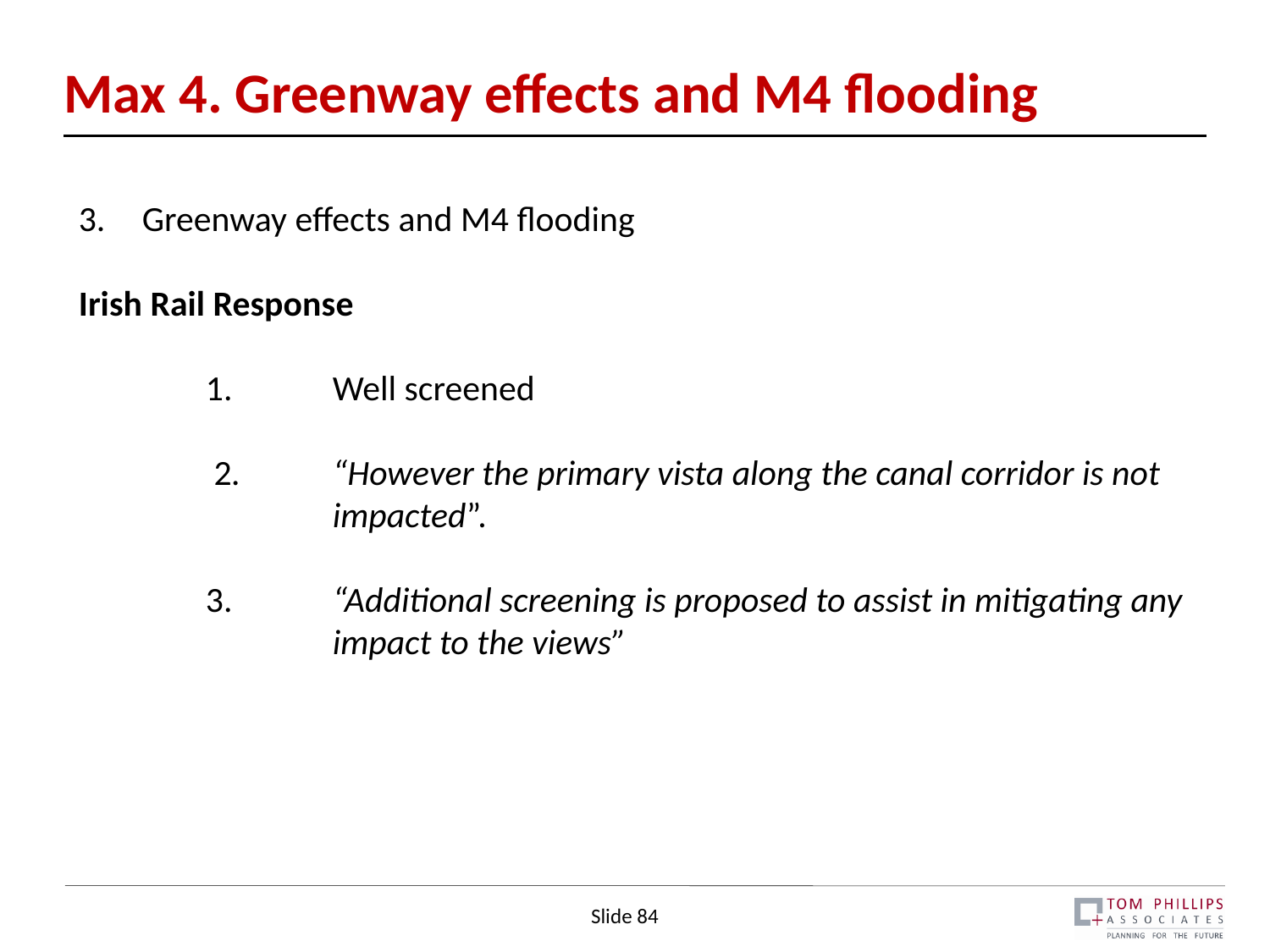

# Max 4. Greenway effects and M4 flooding

Greenway effects and M4 flooding

Irish Rail Response

	1. 	Well screened

 2.	“However the primary vista along the canal corridor is not 	impacted”.

3.	“Additional screening is proposed to assist in mitigating any 	impact to the views”